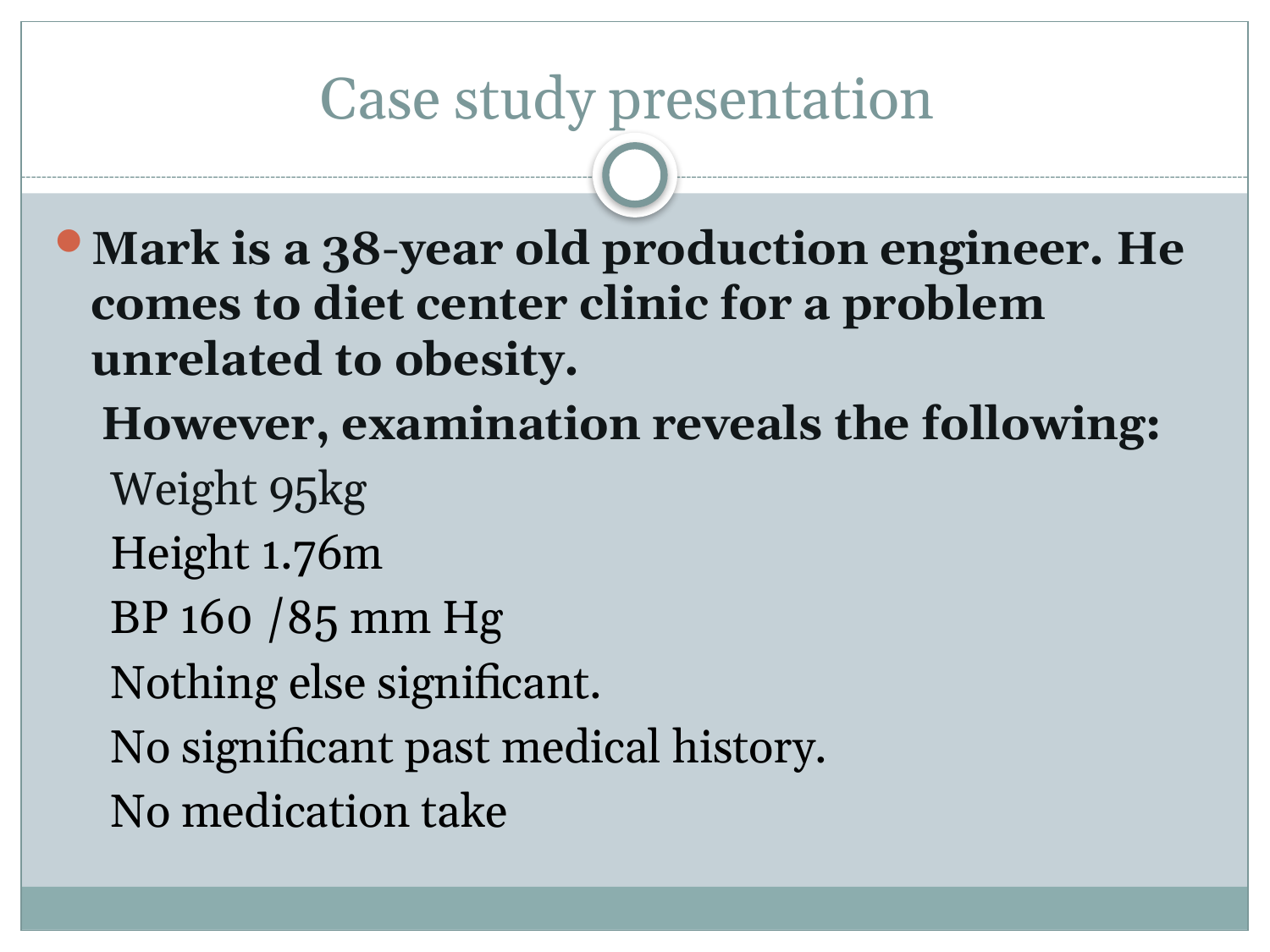

# Case study presentation
Mark is a 38-year old production engineer. He comes to diet center clinic for a problem unrelated to obesity.
    However, examination reveals the following:
     Weight 95kg
     Height 1.76m
     BP 160 /85 mm Hg
     Nothing else significant.
     No significant past medical history.
     No medication take